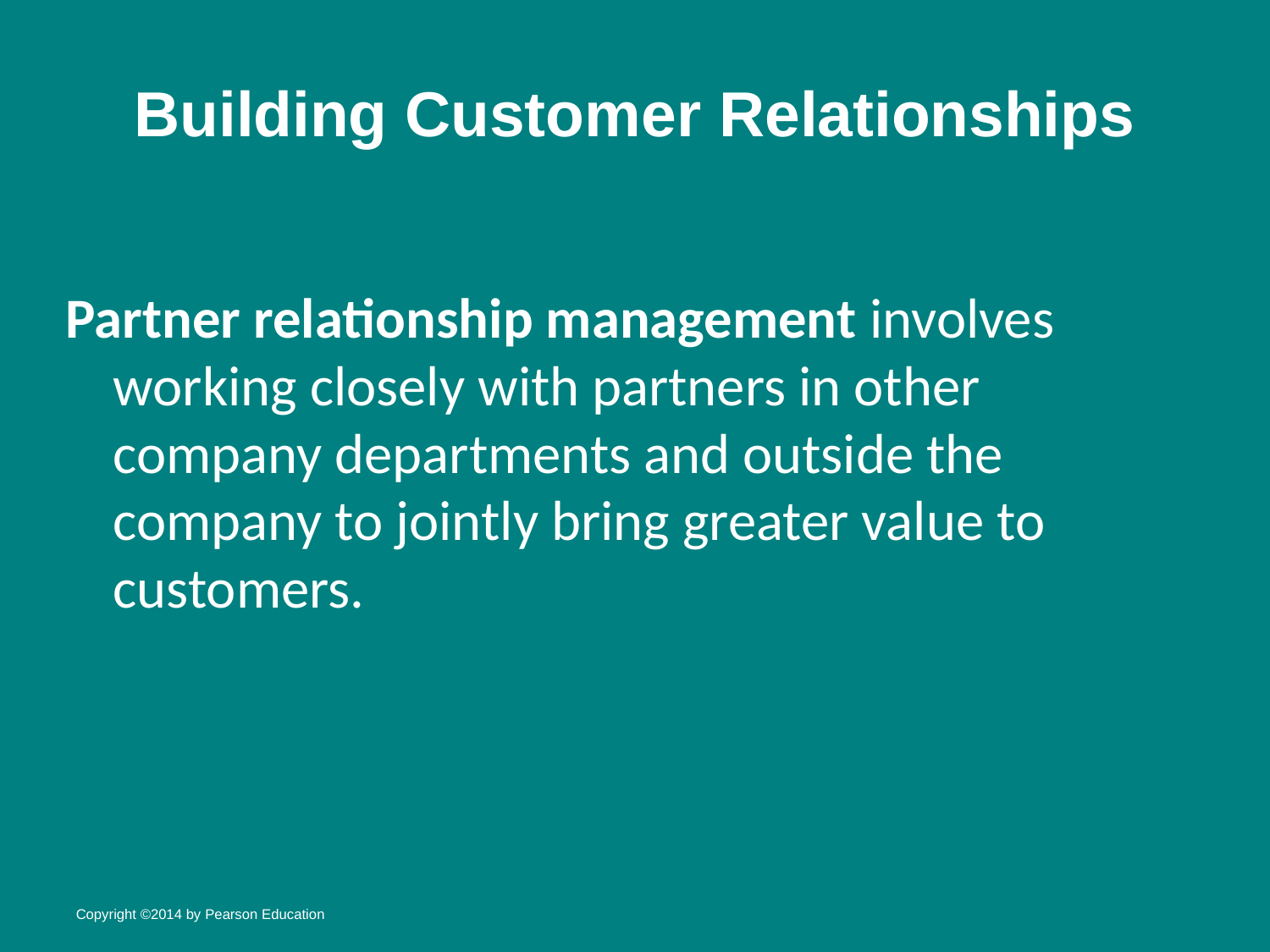

# Building Customer Relationships
Partner relationship management involves working closely with partners in other company departments and outside the company to jointly bring greater value to customers.

Copyright ©2014 by Pearson Education